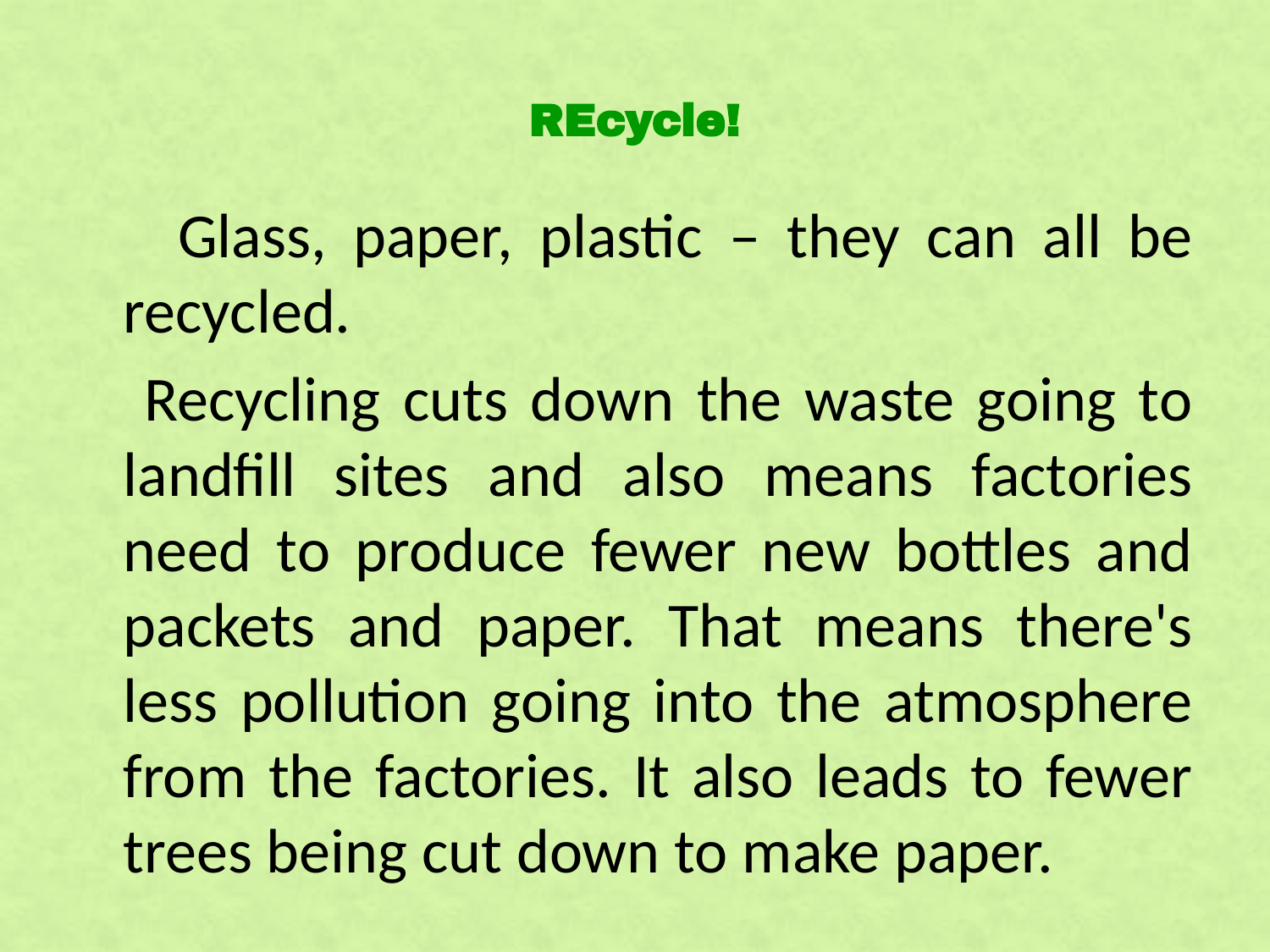

# REcycle!
    Glass, paper, plastic – they can all be recycled.
   Recycling cuts down the waste going to landfill sites and also means factories need to produce fewer new bottles and packets and paper. That means there's less pollution going into the atmosphere from the factories. It also leads to fewer trees being cut down to make paper.